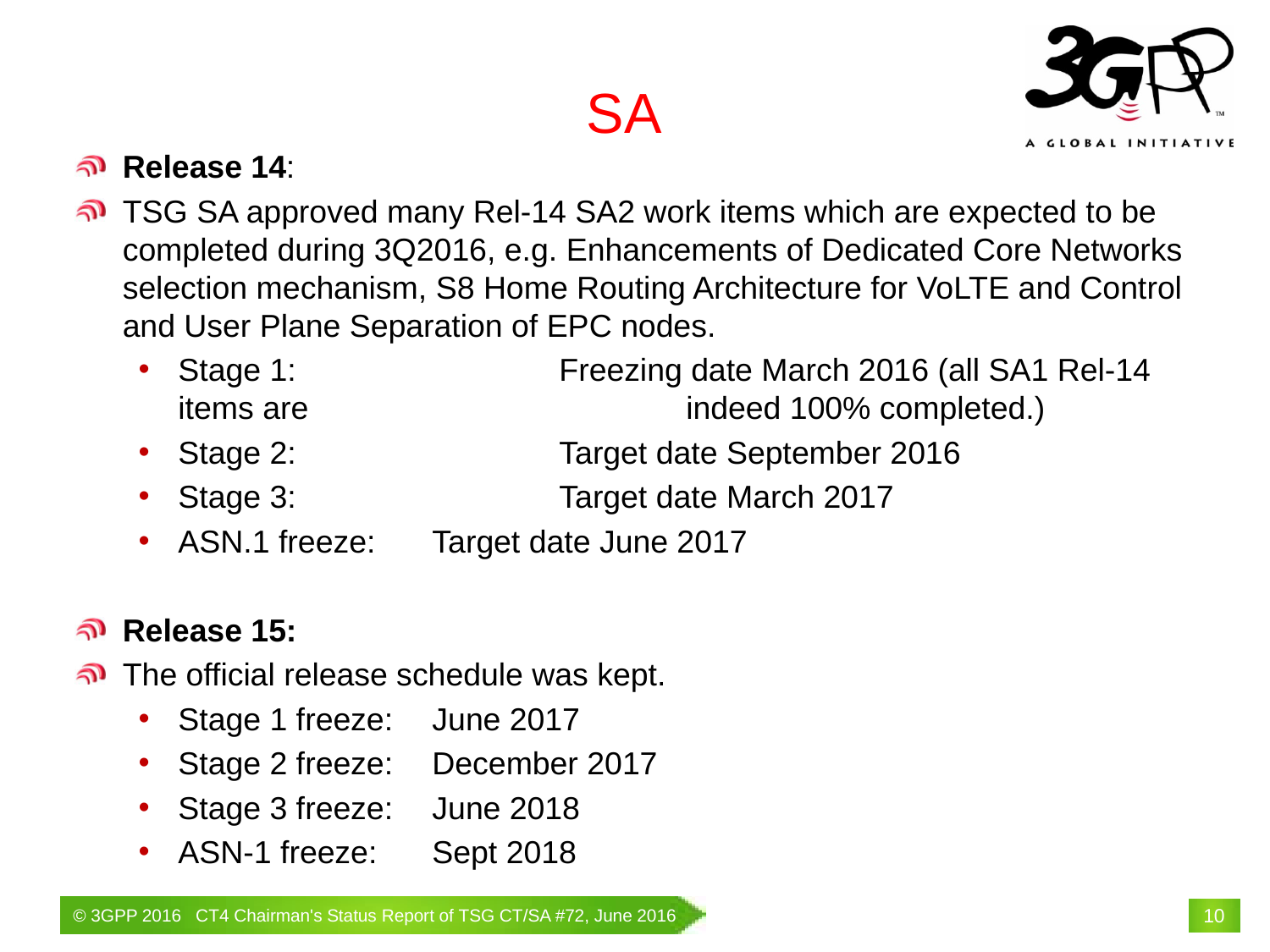

# SA
Release 14:
TSG SA approved many Rel-14 SA2 work items which are expected to be completed during 3Q2016, e.g. Enhancements of Dedicated Core Networks selection mechanism, S8 Home Routing Architecture for VoLTE and Control and User Plane Separation of EPC nodes.
Stage 1: 		Freezing date March 2016 (all SA1 Rel-14 items are 			indeed 100% completed.)
Stage 2: 		Target date September 2016
Stage 3: 		Target date March 2017
ASN.1 freeze: 	Target date June 2017

Release 15:
The official release schedule was kept.
Stage 1 freeze: 	June 2017
Stage 2 freeze: 	December 2017
Stage 3 freeze: 	June 2018
ASN-1 freeze: 	Sept 2018